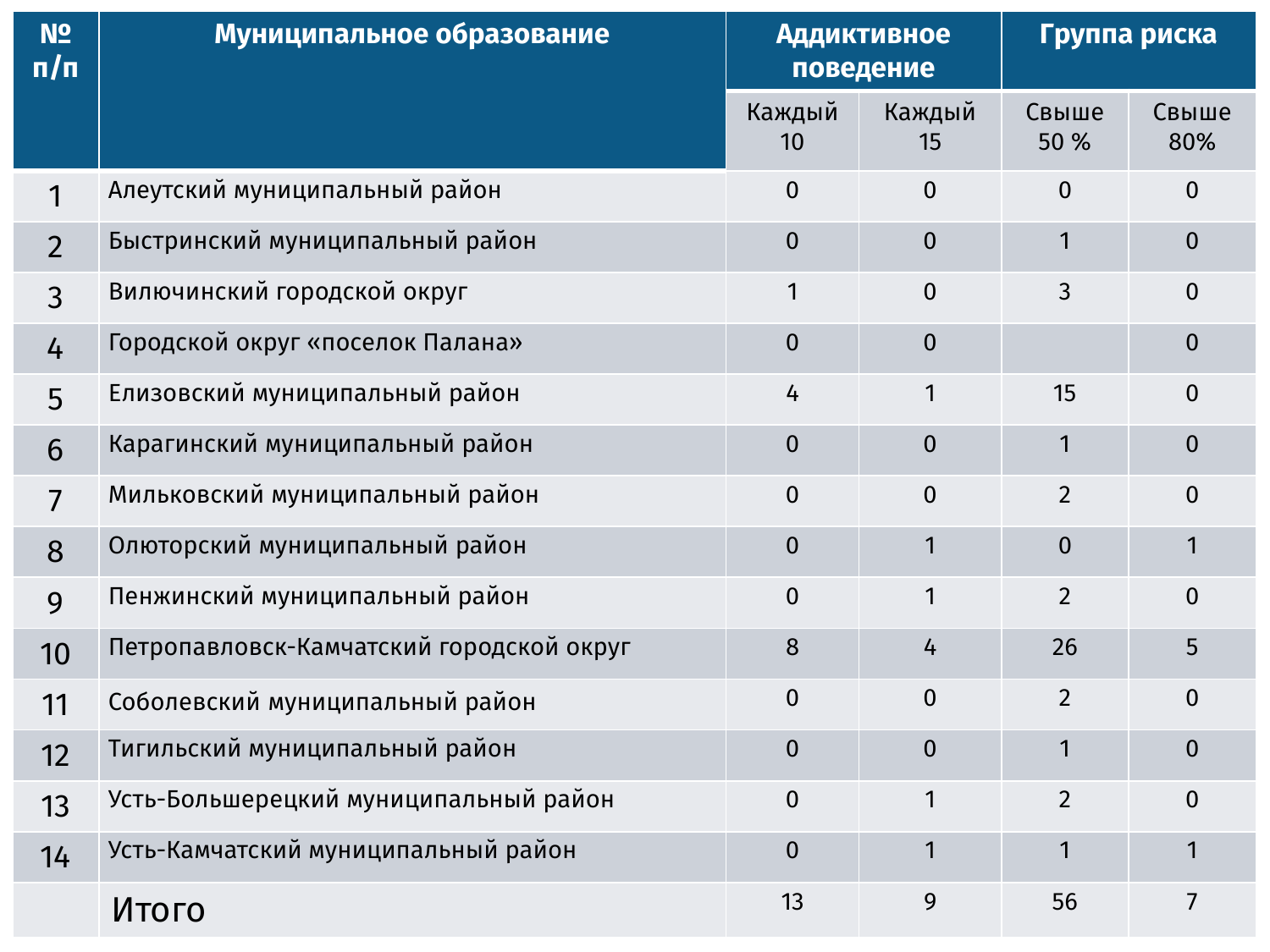

| № п/п | Муниципальное образование | Аддиктивное поведение |  | Группа риска |  |
| --- | --- | --- | --- | --- | --- |
|  |  | Каждый 10 | Каждый 15 | Свыше 50 % | Свыше 80% |
| 1 | Алеутский муниципальный район | 0 | 0 | 0 | 0 |
| 2 | Быстринский муниципальный район | 0 | 0 | 1 | 0 |
| 3 | Вилючинский городской округ | 1 | 0 | 3 | 0 |
| 4 | Городской округ «поселок Палана» | 0 | 0 |  | 0 |
| 5 | Елизовский муниципальный район | 4 | 1 | 15 | 0 |
| 6 | Карагинский муниципальный район | 0 | 0 | 1 | 0 |
| 7 | Мильковский муниципальный район | 0 | 0 | 2 | 0 |
| 8 | Олюторский муниципальный район | 0 | 1 | 0 | 1 |
| 9 | Пенжинский муниципальный район | 0 | 1 | 2 | 0 |
| 10 | Петропавловск-Камчатский городской округ | 8 | 4 | 26 | 5 |
| 11 | Соболевский муниципальный район | 0 | 0 | 2 | 0 |
| 12 | Тигильский муниципальный район | 0 | 0 | 1 | 0 |
| 13 | Усть-Большерецкий муниципальный район | 0 | 1 | 2 | 0 |
| 14 | Усть-Камчатский муниципальный район | 0 | 1 | 1 | 1 |
|  | Итого | 13 | 9 | 56 | 7 |